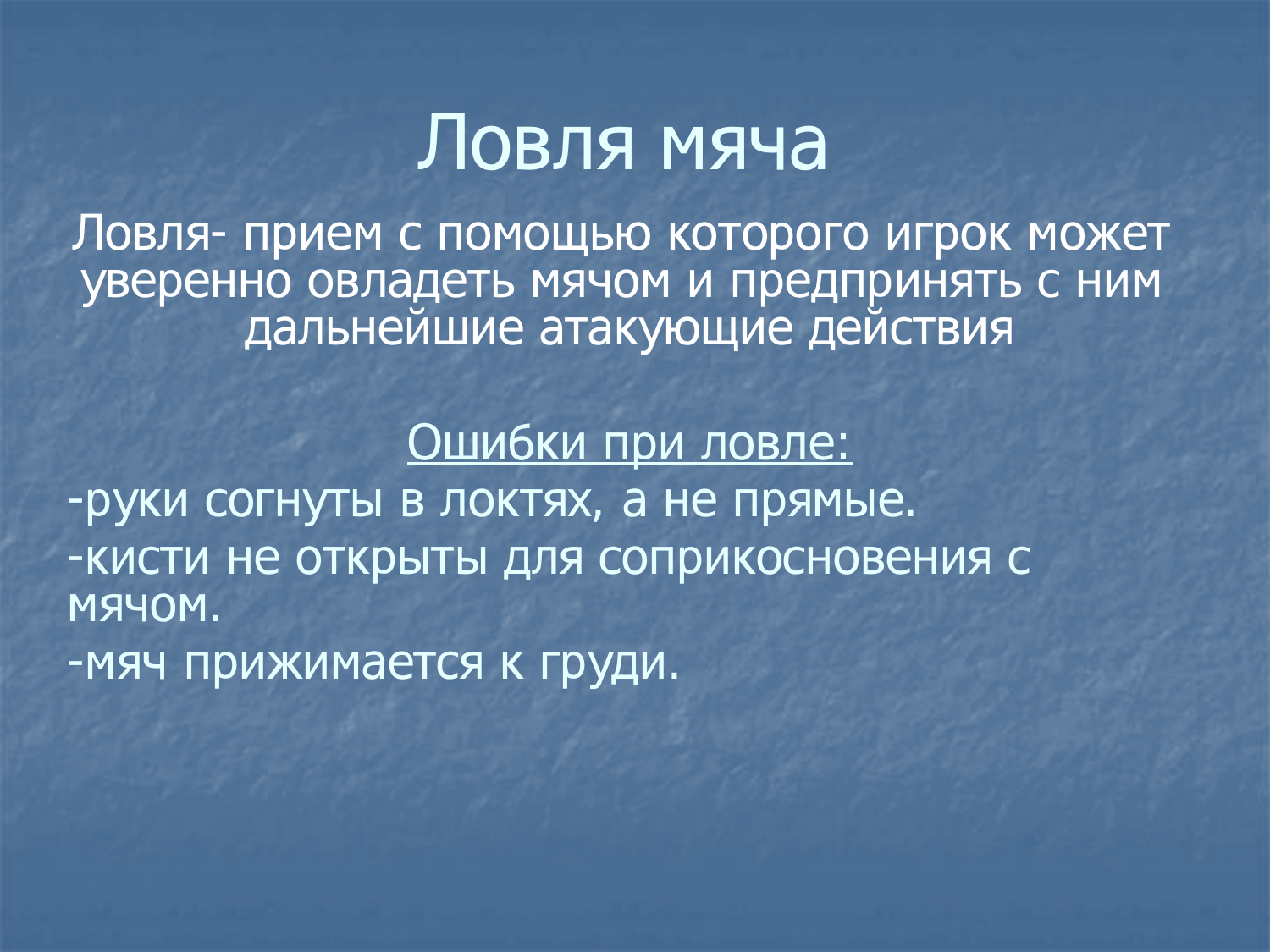

# Ловля мяча
Ловля- прием с помощью которого игрок может  уверенно овладеть мячом и предпринять с ним  дальнейшие атакующие действия

Ошибки при ловле:
-руки согнуты в локтях, а не прямые.
-кисти не открыты для соприкосновения с   мячом.
-мяч прижимается к груди.